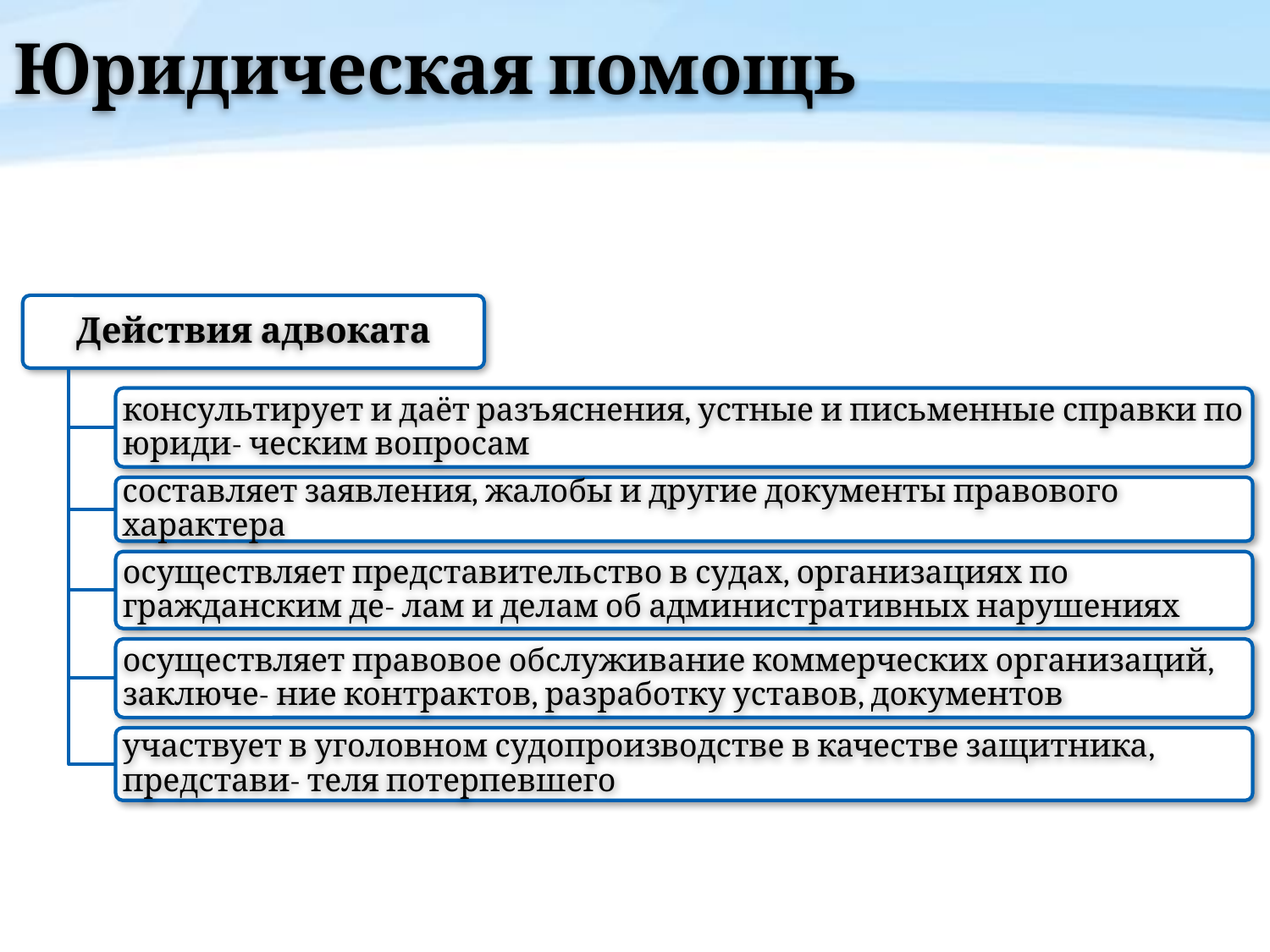

# Юридическая помощь

Действия адвоката

консультирует и даёт разъяснения, устные и письменные справки по юриди- ческим вопросам

составляет заявления, жалобы и другие документы правового характера

осуществляет представительство в судах, организациях по гражданским де- лам и делам об административных нарушениях

осуществляет правовое обслуживание коммерческих организаций, заключе- ние контрактов, разработку уставов, документов

участвует в уголовном судопроизводстве в качестве защитника, представи- теля потерпевшего